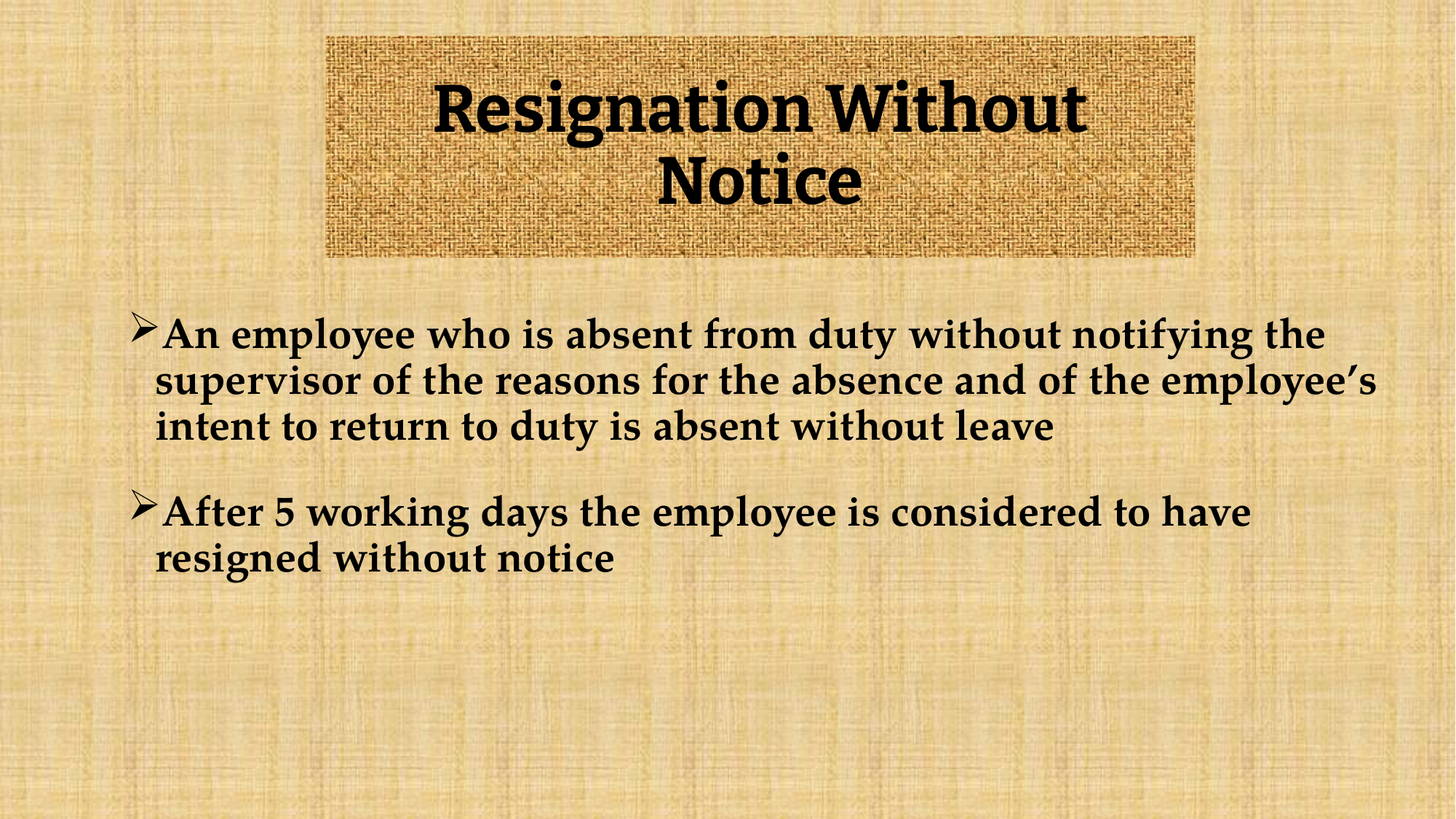

# Resignation Without Notice
An employee who is absent from duty without notifying the supervisor of the reasons for the absence and of the employee’s intent to return to duty is absent without leave
After 5 working days the employee is considered to have resigned without notice